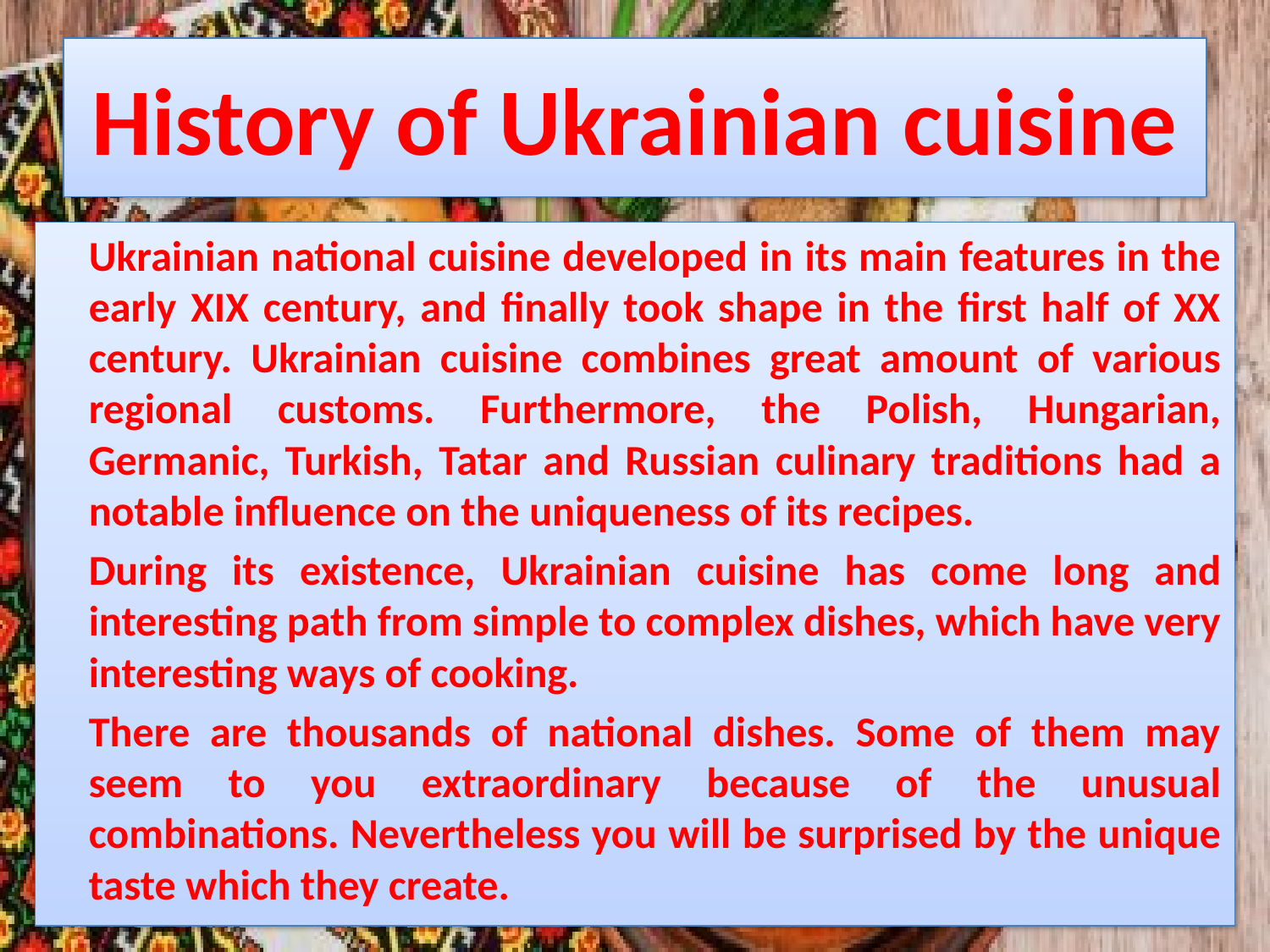

# History of Ukrainian cuisine
		Ukrainian national cuisine developed in its main features in the early XIX century, and finally took shape in the first half of XX century. Ukrainian cuisine combines great amount of various regional customs. Furthermore, the Polish, Hungarian, Germanic, Turkish, Tatar and Russian culinary traditions had a notable influence on the uniqueness of its recipes.
		During its existence, Ukrainian cuisine has come long and interesting path from simple to complex dishes, which have very interesting ways of cooking.
		There are thousands of national dishes. Some of them may seem to you extraordinary because of the unusual combinations. Nevertheless you will be surprised by the unique taste which they create.